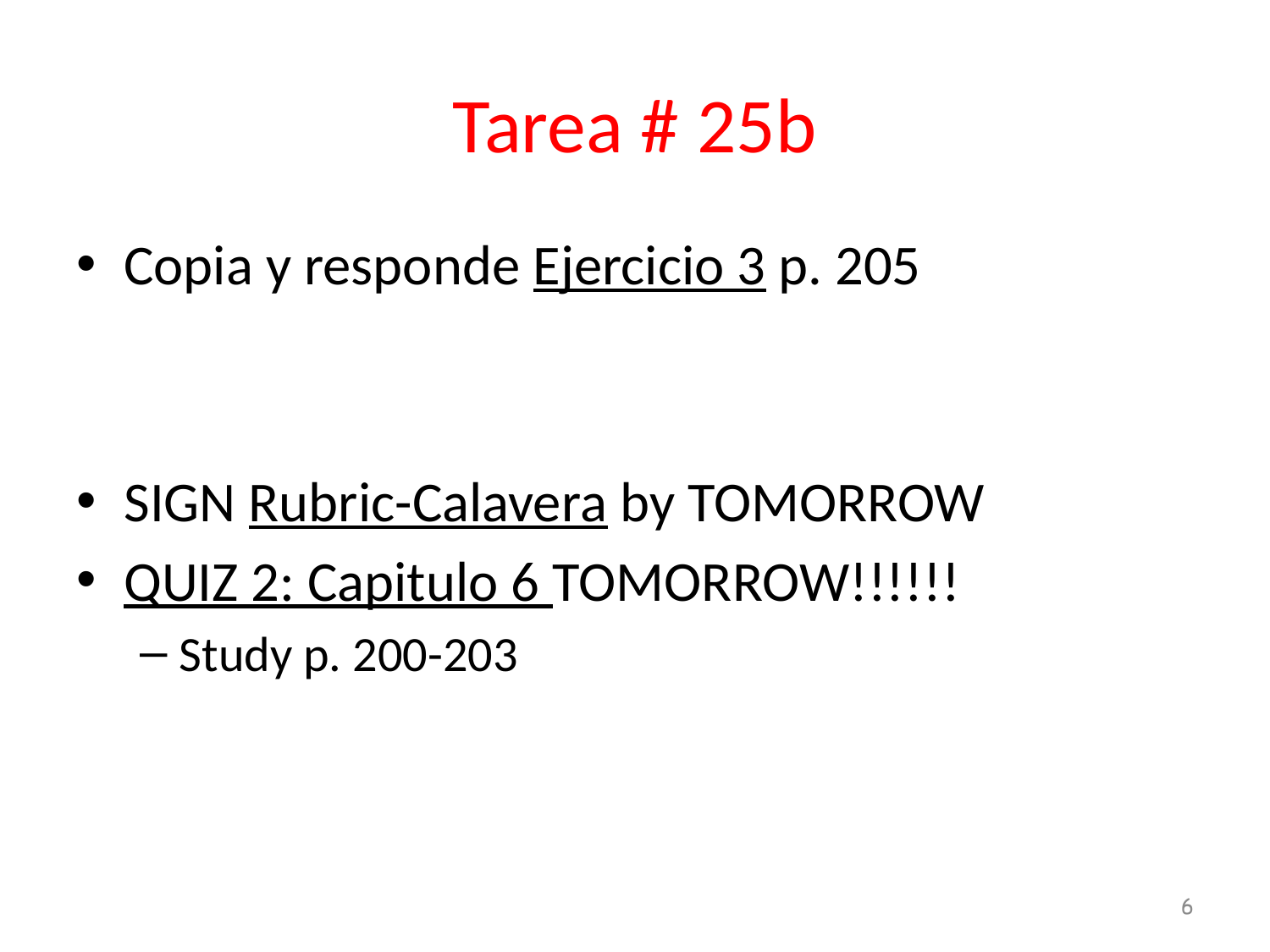

Tarea # 25b
Copia y responde Ejercicio 3 p. 205

SIGN Rubric-Calavera by TOMORROW
QUIZ 2: Capitulo 6 TOMORROW!!!!!!
Study p. 200-203
6